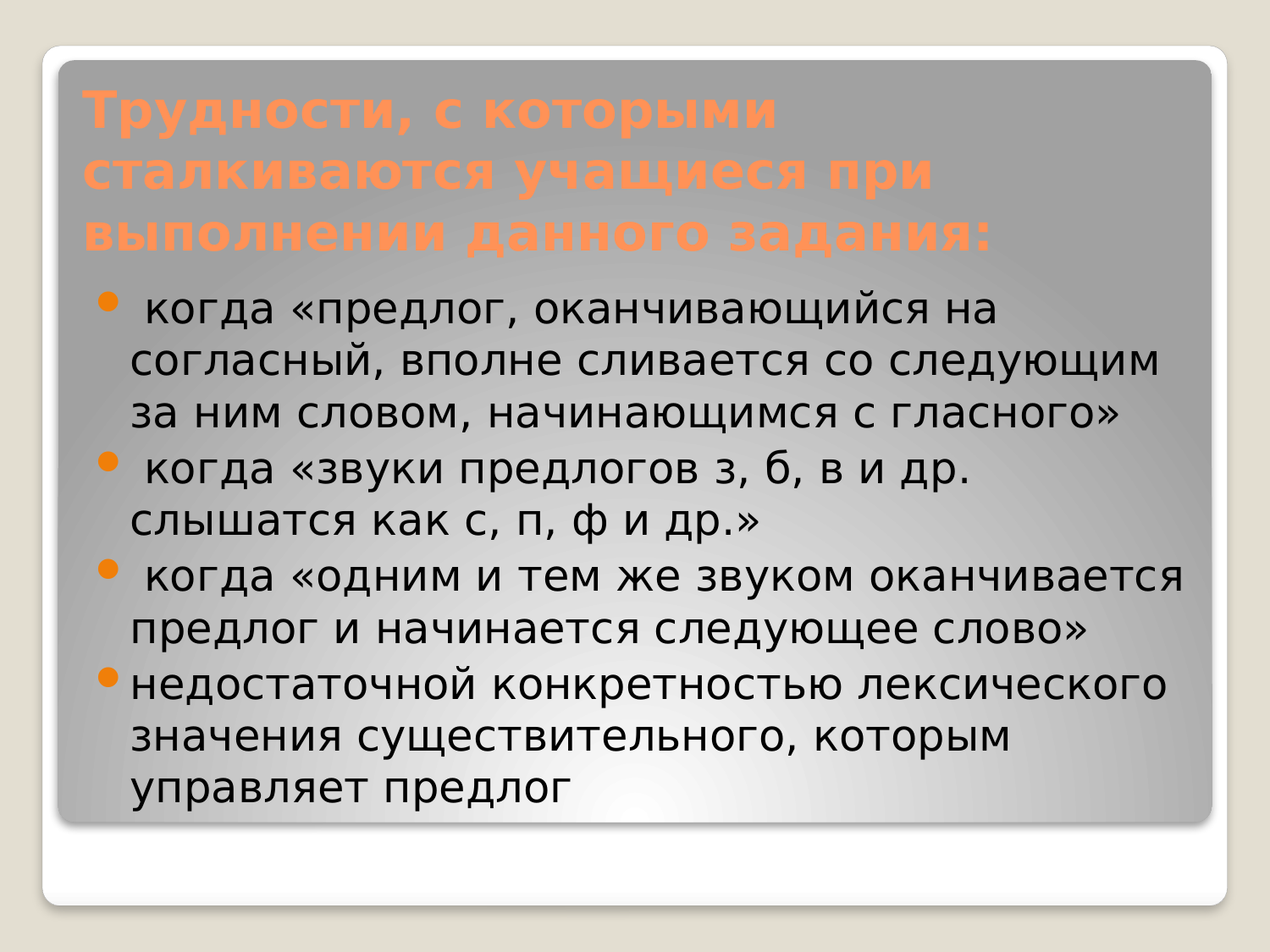

# Трудности, с которыми сталкиваются учащиеся при выполнении данного задания:
 когда «предлог, оканчивающийся на согласный, вполне сливается со следующим за ним словом, начинающимся с гласного»
 когда «звуки предлогов з, б, в и др. слышатся как с, п, ф и др.»
 когда «одним и тем же звуком оканчивается предлог и начинается следующее слово»
недостаточной конкретностью лексического значения существительного, которым управляет предлог